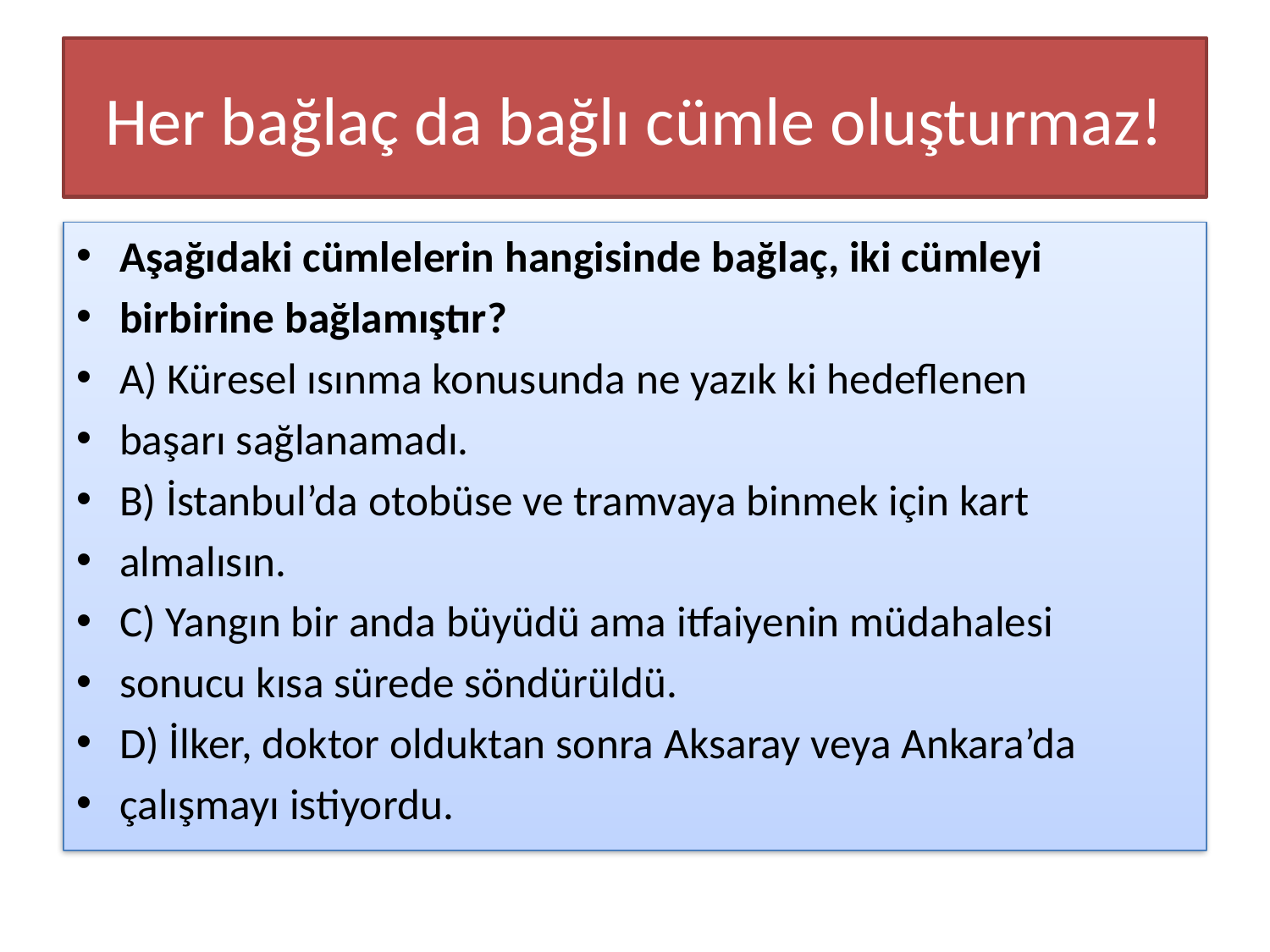

# Her bağlaç da bağlı cümle oluşturmaz!
Aşağıdaki cümlelerin hangisinde bağlaç, iki cümleyi
birbirine bağlamıştır?
A) Küresel ısınma konusunda ne yazık ki hedeflenen
başarı sağlanamadı.
B) İstanbul’da otobüse ve tramvaya binmek için kart
almalısın.
C) Yangın bir anda büyüdü ama itfaiyenin müdahalesi
sonucu kısa sürede söndürüldü.
D) İlker, doktor olduktan sonra Aksaray veya Ankara’da
çalışmayı istiyordu.